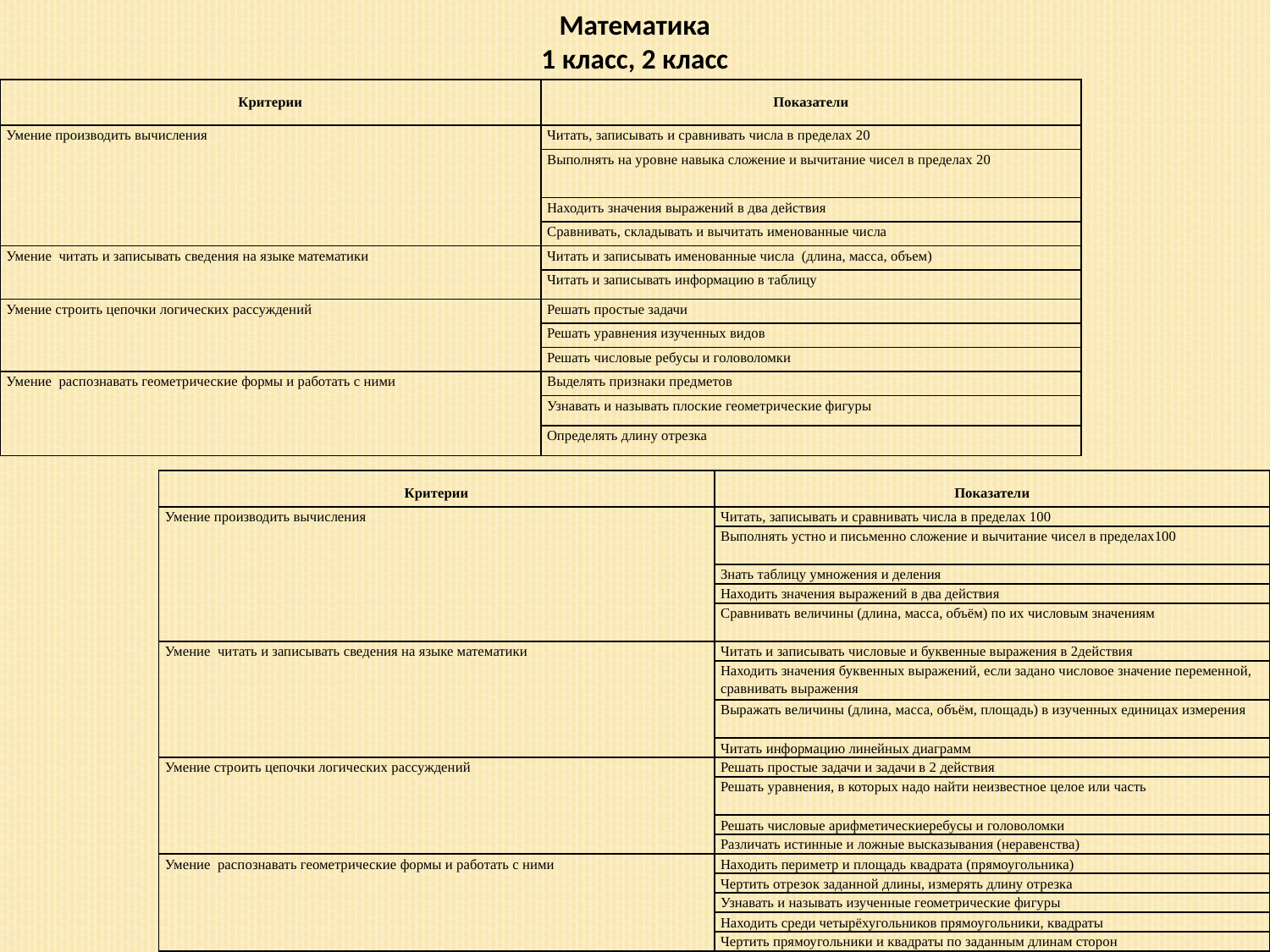

Математика
1 класс, 2 класс

| Критерии | Показатели |
| --- | --- |
| Умение производить вычисления | Читать, записывать и сравнивать числа в пределах 20 |
|  | Выполнять на уровне навыка сложение и вычитание чисел в пределах 20 |
|  | Находить значения выражений в два действия |
|  | Сравнивать, складывать и вычитать именованные числа |
| Умение читать и записывать сведения на языке математики | Читать и записывать именованные числа (длина, масса, объем) |
|  | Читать и записывать информацию в таблицу |
| Умение строить цепочки логических рассуждений | Решать простые задачи |
|  | Решать уравнения изученных видов |
|  | Решать числовые ребусы и головоломки |
| Умение распознавать геометрические формы и работать с ними | Выделять признаки предметов |
|  | Узнавать и называть плоские геометрические фигуры |
|  | Определять длину отрезка |
| Критерии | Показатели |
| --- | --- |
| Умение производить вычисления | Читать, записывать и сравнивать числа в пределах 100 |
|  | Выполнять устно и письменно сложение и вычитание чисел в пределах100 |
|  | Знать таблицу умножения и деления |
|  | Находить значения выражений в два действия |
|  | Сравнивать величины (длина, масса, объём) по их числовым значениям |
| Умение читать и записывать сведения на языке математики | Читать и записывать числовые и буквенные выражения в 2действия |
|  | Находить значения буквенных выражений, если задано числовое значение переменной, сравнивать выражения |
|  | Выражать величины (длина, масса, объём, площадь) в изученных единицах измерения |
|  | Читать информацию линейных диаграмм |
| Умение строить цепочки логических рассуждений | Решать простые задачи и задачи в 2 действия |
|  | Решать уравнения, в которых надо найти неизвестное целое или часть |
|  | Решать числовые арифметическиеребусы и головоломки |
|  | Различать истинные и ложные высказывания (неравенства) |
| Умение распознавать геометрические формы и работать с ними | Находить периметр и площадь квадрата (прямоугольника) |
|  | Чертить отрезок заданной длины, измерять длину отрезка |
|  | Узнавать и называть изученные геометрические фигуры |
|  | Находить среди четырёхугольников прямоугольники, квадраты |
|  | Чертить прямоугольники и квадраты по заданным длинам сторон |